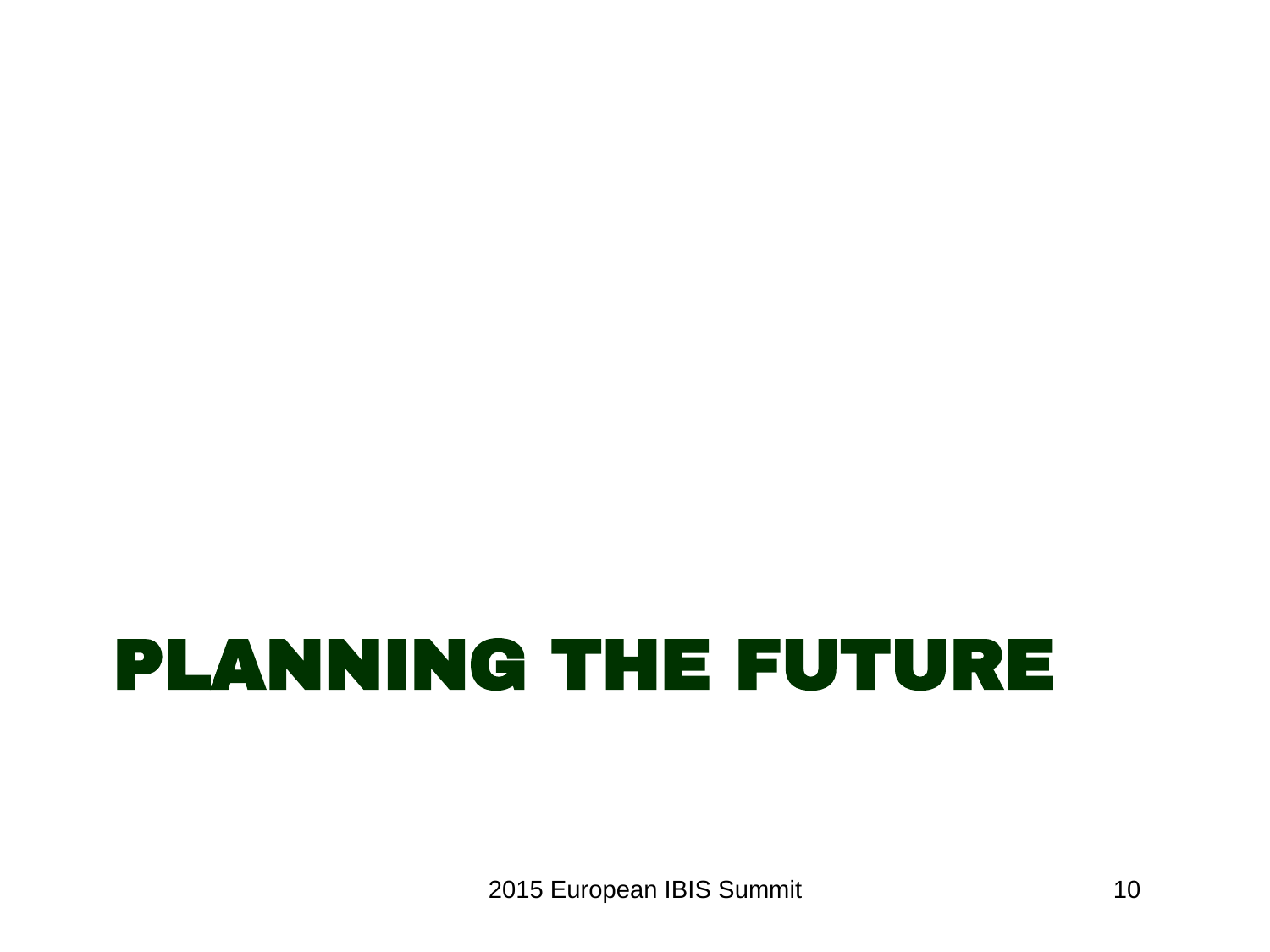

# Planning THE FUTURE

2015 European IBIS Summit

10